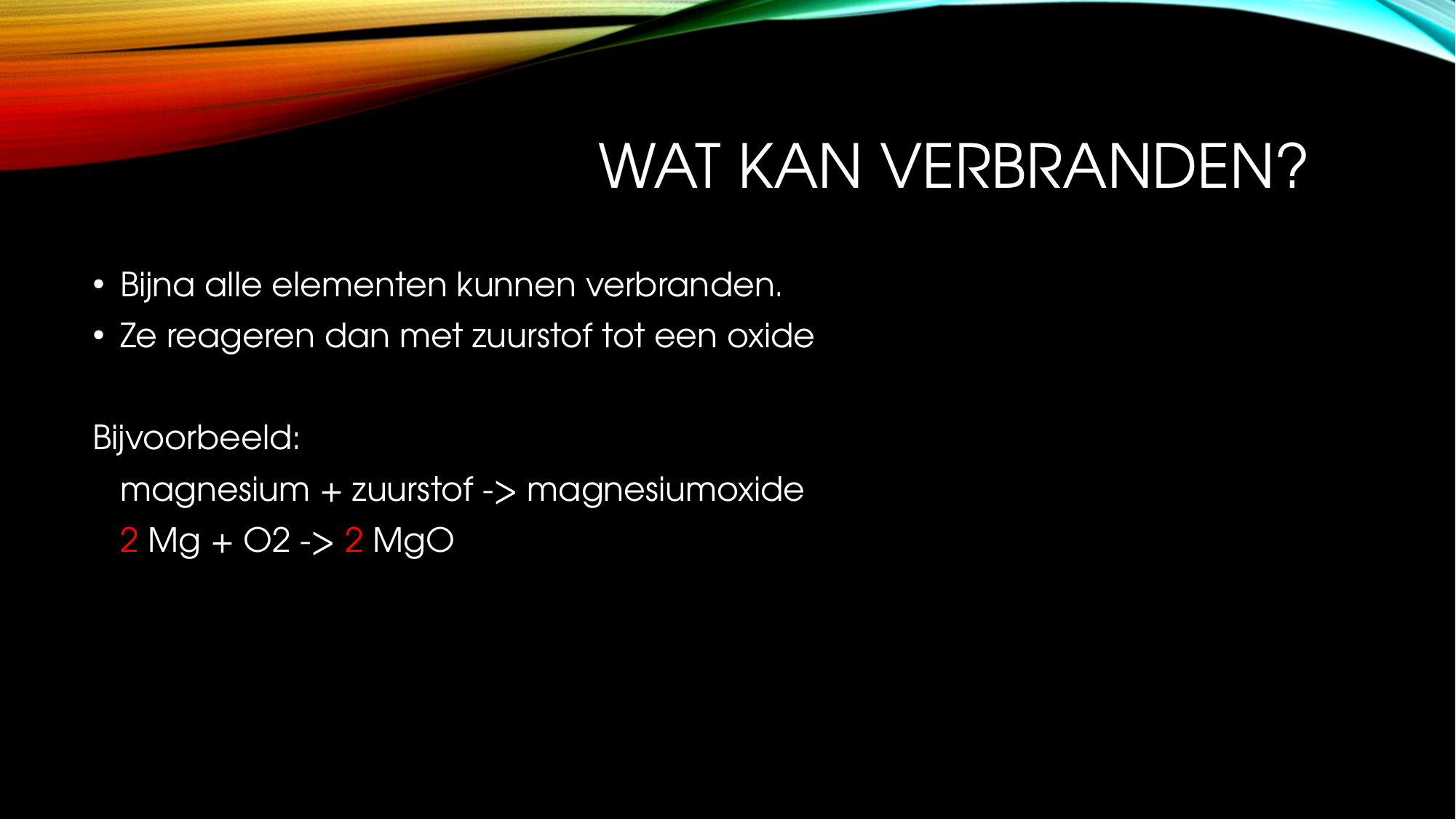

# Wat kan verbranden?
Bijna alle elementen kunnen verbranden.
Ze reageren dan met zuurstof tot een oxide

Bijvoorbeeld:
   magnesium + zuurstof -> magnesiumoxide
   2 Mg + O2 -> 2 MgO